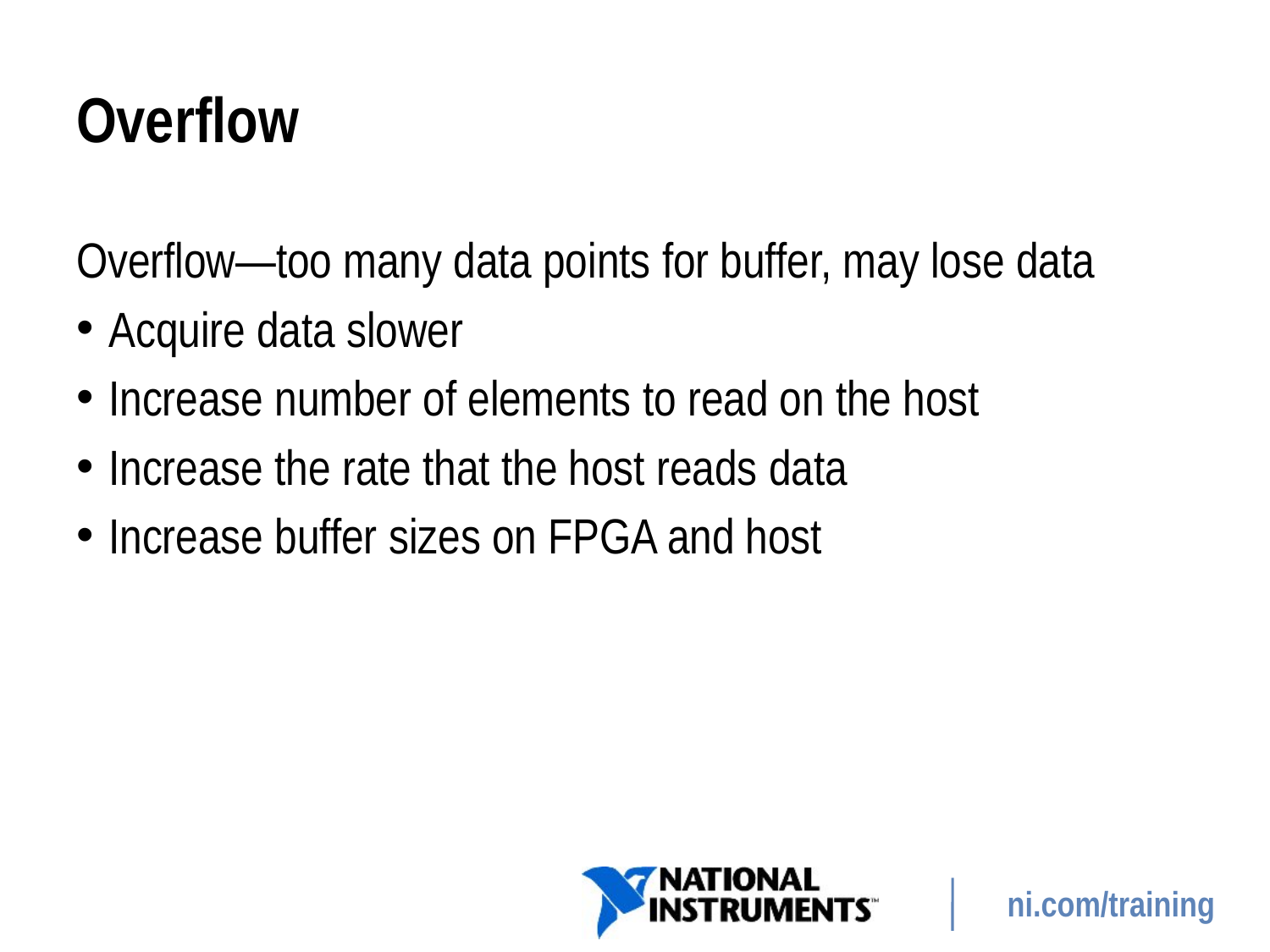

# Overflow
Overflow—too many data points for buffer, may lose data
Acquire data slower
Increase number of elements to read on the host
Increase the rate that the host reads data
Increase buffer sizes on FPGA and host